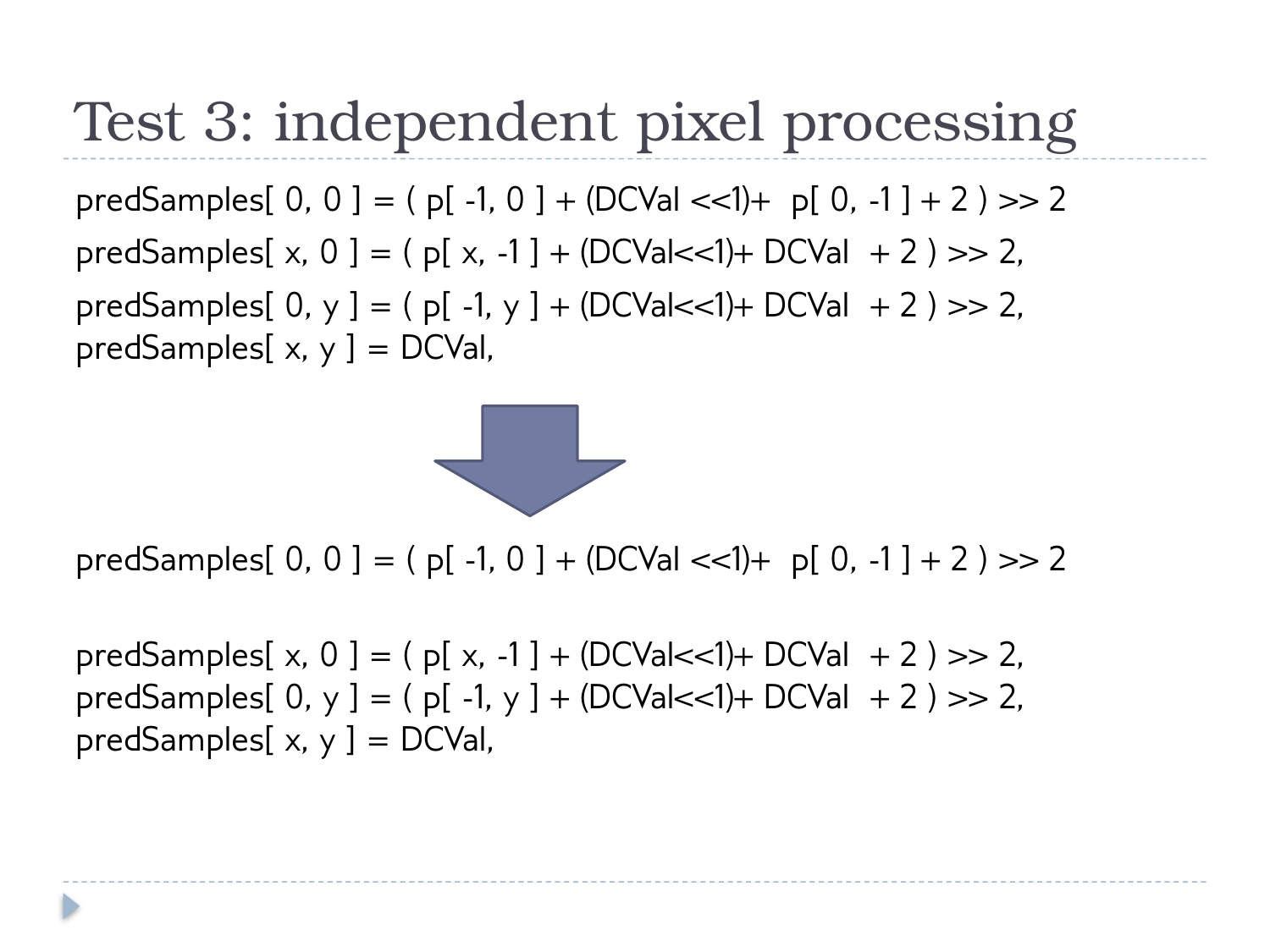

# Test 3: independent pixel processing
predSamples[ 0, 0 ] = ( p[ -1, 0 ] + (DCVal <<1)+  p[ 0, -1 ] + 2 ) >> 2
predSamples[ x, 0 ] = ( p[ x, -1 ] + (DCVal<<1)+ DCVal  + 2 ) >> 2,
predSamples[ 0, y ] = ( p[ -1, y ] + (DCVal<<1)+ DCVal  + 2 ) >> 2,
predSamples[ x, y ] = DCVal,

predSamples[ 0, 0 ] = ( p[ -1, 0 ] + (DCVal <<1)+  p[ 0, -1 ] + 2 ) >> 2
predSamples[ x, 0 ] = ( p[ x, -1 ] + (DCVal<<1)+ DCVal  + 2 ) >> 2,
predSamples[ 0, y ] = ( p[ -1, y ] + (DCVal<<1)+ DCVal  + 2 ) >> 2,
predSamples[ x, y ] = DCVal,